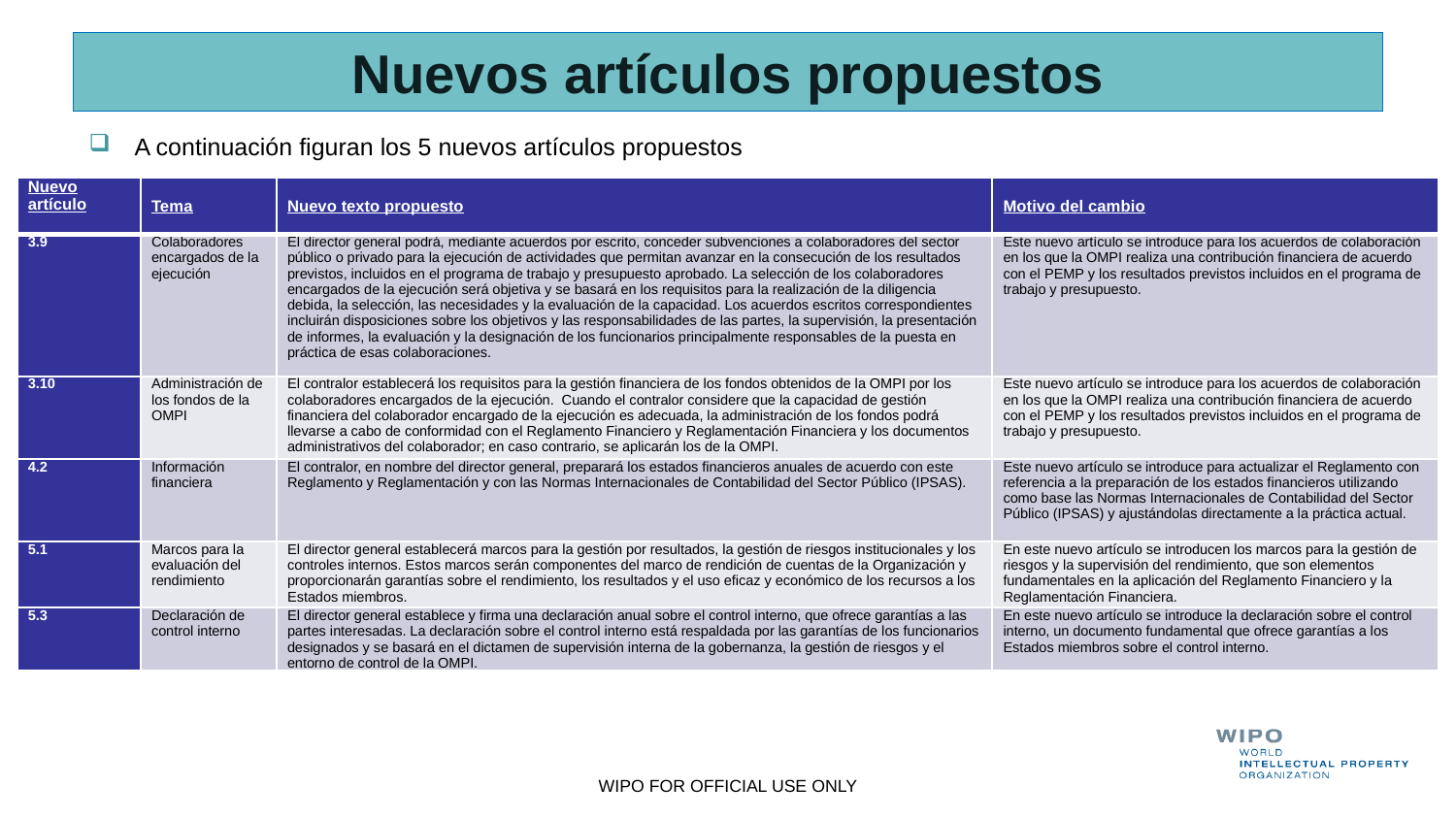

# Nuevos artículos propuestos
A continuación figuran los 5 nuevos artículos propuestos
| Nuevo artículo | Tema | Nuevo texto propuesto | Motivo del cambio |
| --- | --- | --- | --- |
| 3.9 | Colaboradores encargados de la ejecución | El director general podrá, mediante acuerdos por escrito, conceder subvenciones a colaboradores del sector público o privado para la ejecución de actividades que permitan avanzar en la consecución de los resultados previstos, incluidos en el programa de trabajo y presupuesto aprobado. La selección de los colaboradores encargados de la ejecución será objetiva y se basará en los requisitos para la realización de la diligencia debida, la selección, las necesidades y la evaluación de la capacidad. Los acuerdos escritos correspondientes incluirán disposiciones sobre los objetivos y las responsabilidades de las partes, la supervisión, la presentación de informes, la evaluación y la designación de los funcionarios principalmente responsables de la puesta en práctica de esas colaboraciones. | Este nuevo artículo se introduce para los acuerdos de colaboración en los que la OMPI realiza una contribución financiera de acuerdo con el PEMP y los resultados previstos incluidos en el programa de trabajo y presupuesto. |
| 3.10 | Administración de los fondos de la OMPI | El contralor establecerá los requisitos para la gestión financiera de los fondos obtenidos de la OMPI por los colaboradores encargados de la ejecución. Cuando el contralor considere que la capacidad de gestión financiera del colaborador encargado de la ejecución es adecuada, la administración de los fondos podrá llevarse a cabo de conformidad con el Reglamento Financiero y Reglamentación Financiera y los documentos administrativos del colaborador; en caso contrario, se aplicarán los de la OMPI. | Este nuevo artículo se introduce para los acuerdos de colaboración en los que la OMPI realiza una contribución financiera de acuerdo con el PEMP y los resultados previstos incluidos en el programa de trabajo y presupuesto. |
| 4.2 | Información financiera | El contralor, en nombre del director general, preparará los estados financieros anuales de acuerdo con este Reglamento y Reglamentación y con las Normas Internacionales de Contabilidad del Sector Público (IPSAS). | Este nuevo artículo se introduce para actualizar el Reglamento con referencia a la preparación de los estados financieros utilizando como base las Normas Internacionales de Contabilidad del Sector Público (IPSAS) y ajustándolas directamente a la práctica actual. |
| 5.1 | Marcos para la evaluación del rendimiento | El director general establecerá marcos para la gestión por resultados, la gestión de riesgos institucionales y los controles internos. Estos marcos serán componentes del marco de rendición de cuentas de la Organización y proporcionarán garantías sobre el rendimiento, los resultados y el uso eficaz y económico de los recursos a los Estados miembros. | En este nuevo artículo se introducen los marcos para la gestión de riesgos y la supervisión del rendimiento, que son elementos fundamentales en la aplicación del Reglamento Financiero y la Reglamentación Financiera. |
| 5.3 | Declaración de control interno | El director general establece y firma una declaración anual sobre el control interno, que ofrece garantías a las partes interesadas. La declaración sobre el control interno está respaldada por las garantías de los funcionarios designados y se basará en el dictamen de supervisión interna de la gobernanza, la gestión de riesgos y el entorno de control de la OMPI. | En este nuevo artículo se introduce la declaración sobre el control interno, un documento fundamental que ofrece garantías a los Estados miembros sobre el control interno. |